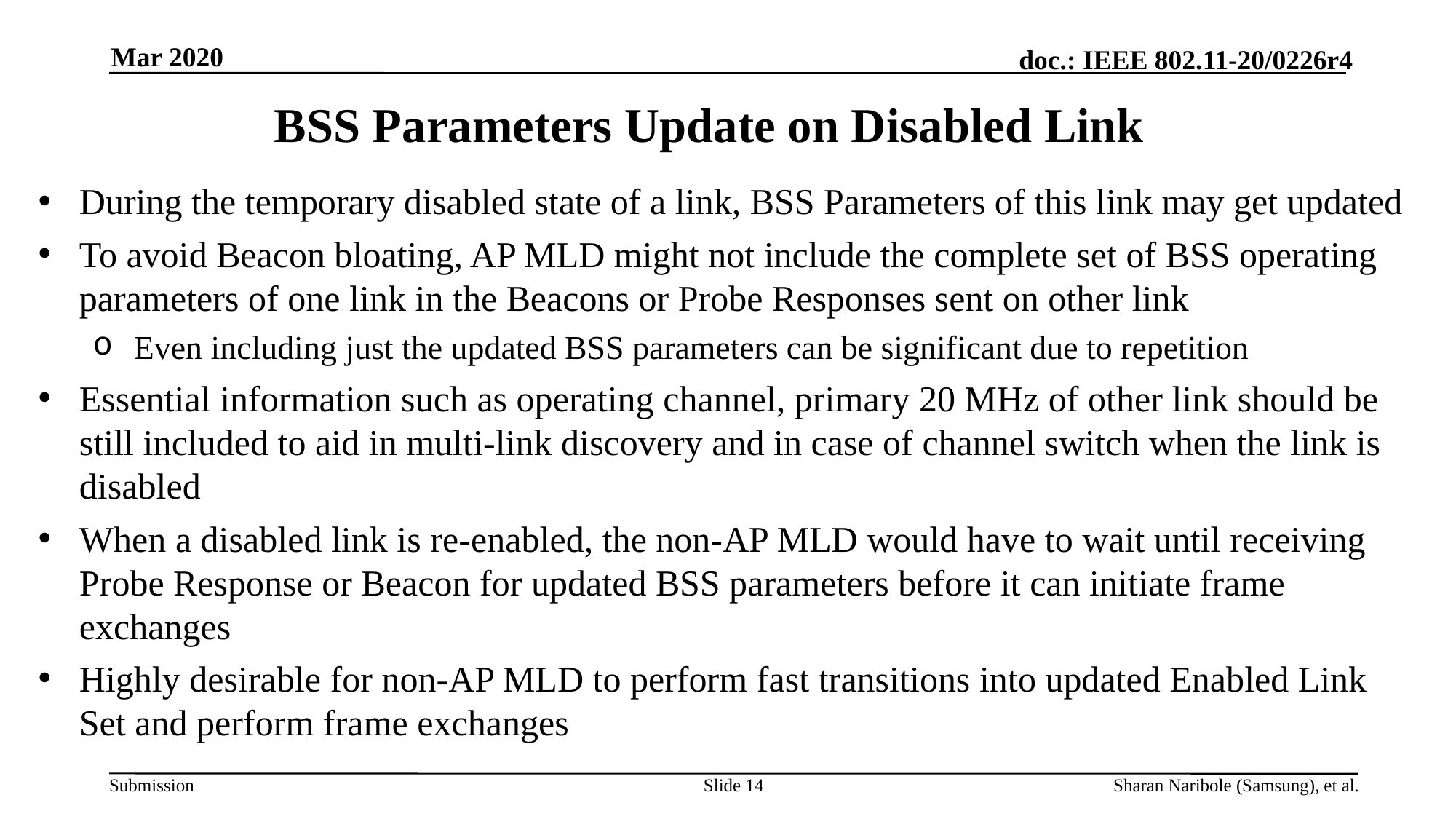

Mar 2020
# BSS Parameters Update on Disabled Link
During the temporary disabled state of a link, BSS Parameters of this link may get updated
To avoid Beacon bloating, AP MLD might not include the complete set of BSS operating parameters of one link in the Beacons or Probe Responses sent on other link
Even including just the updated BSS parameters can be significant due to repetition
Essential information such as operating channel, primary 20 MHz of other link should be still included to aid in multi-link discovery and in case of channel switch when the link is disabled
When a disabled link is re-enabled, the non-AP MLD would have to wait until receiving Probe Response or Beacon for updated BSS parameters before it can initiate frame exchanges
Highly desirable for non-AP MLD to perform fast transitions into updated Enabled Link Set and perform frame exchanges
Slide 14
Sharan Naribole (Samsung), et al.